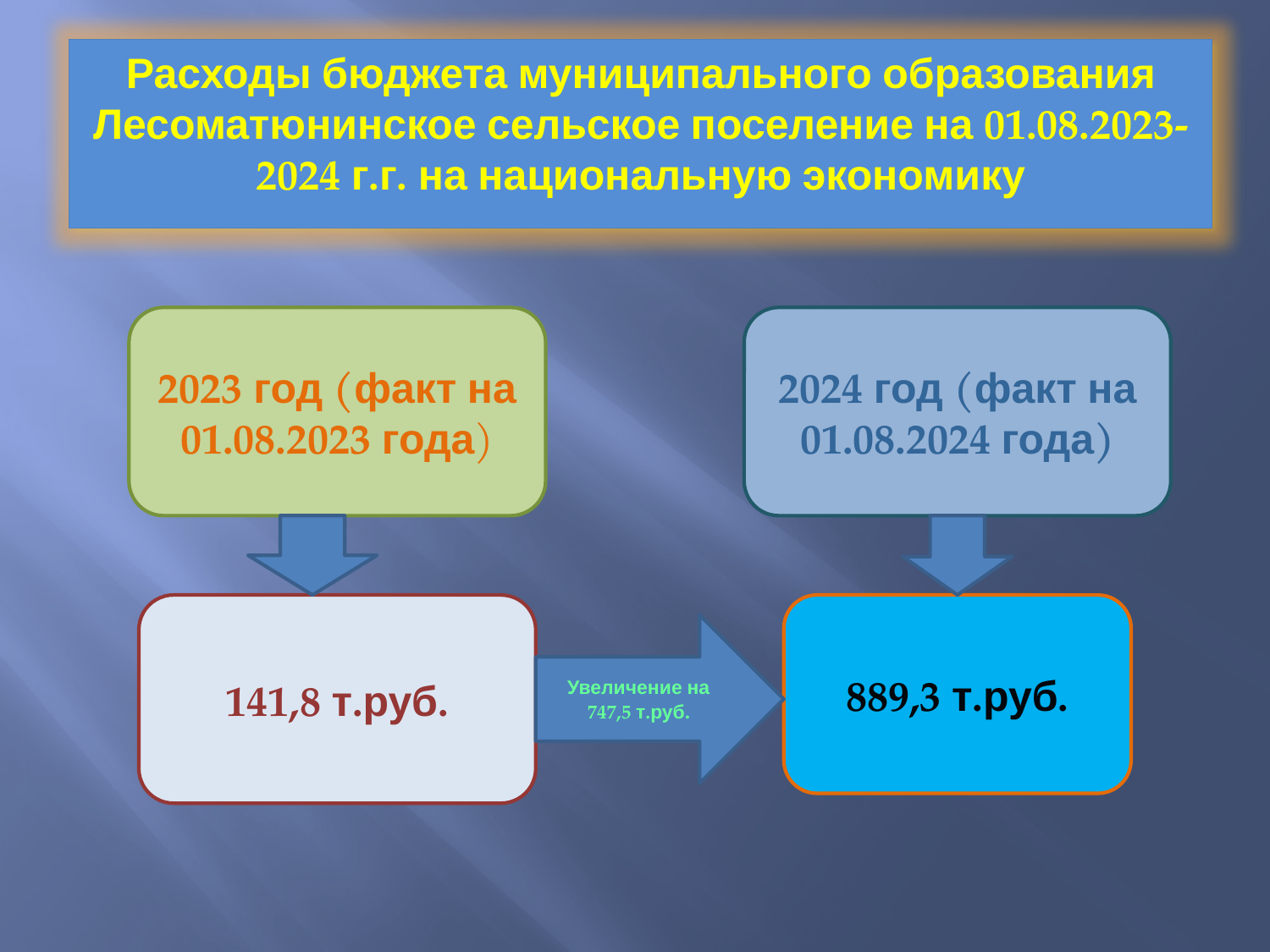

Расходы бюджета муниципального образования Лесоматюнинское сельское поселение на 01.08.2023-
2024 г.г. на национальную экономику
2023 год (факт на 01.08.2023 года)
2024 год (факт на 01.08.2024 года)

141,8 т.руб.
889,3 т.руб.
Увеличение на 747,5 т.руб.